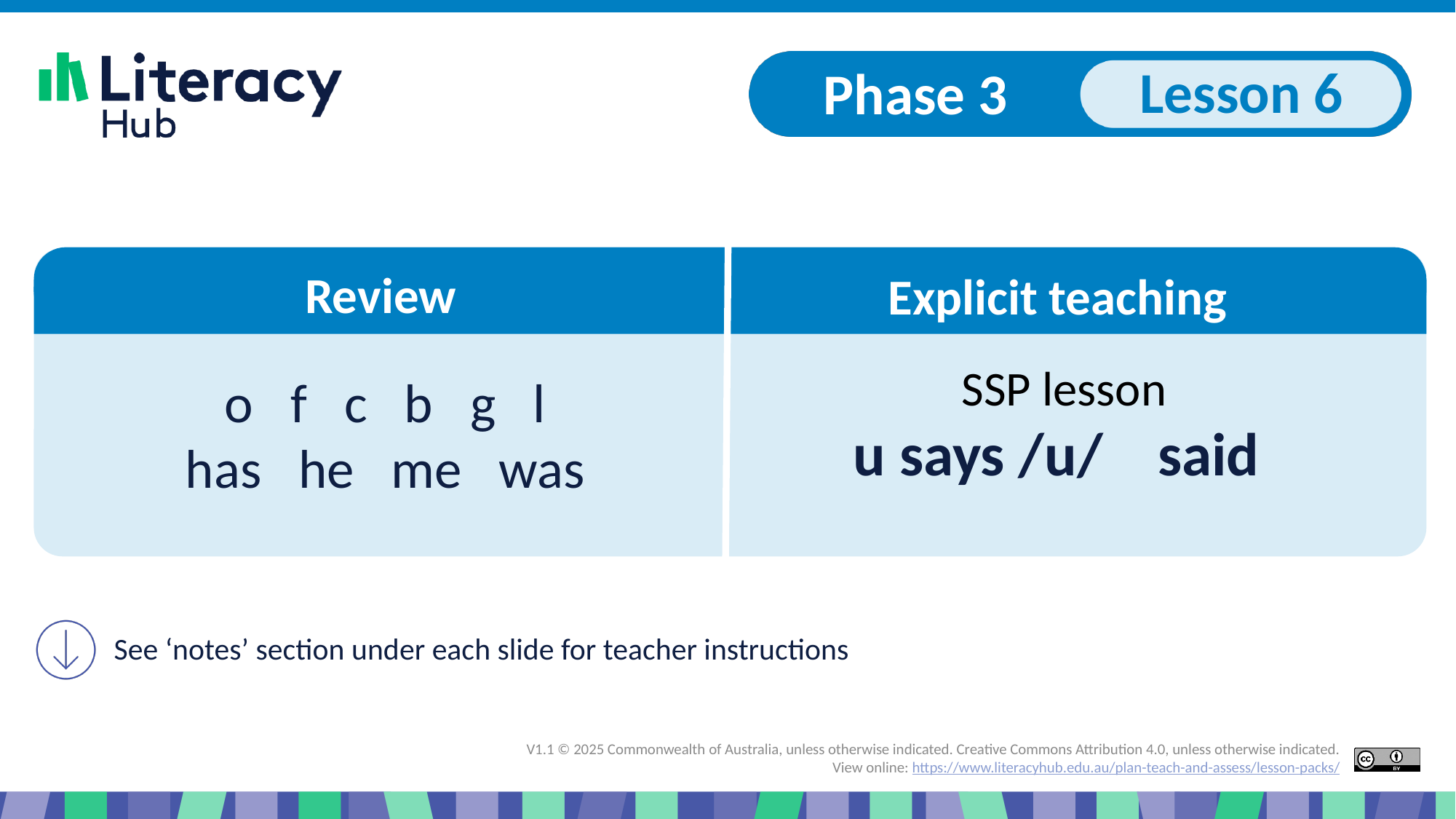

# Slide 1 Start of presentation u says /u/
o   f   c   b   g   l
has   he   me   was

u says /u/    said